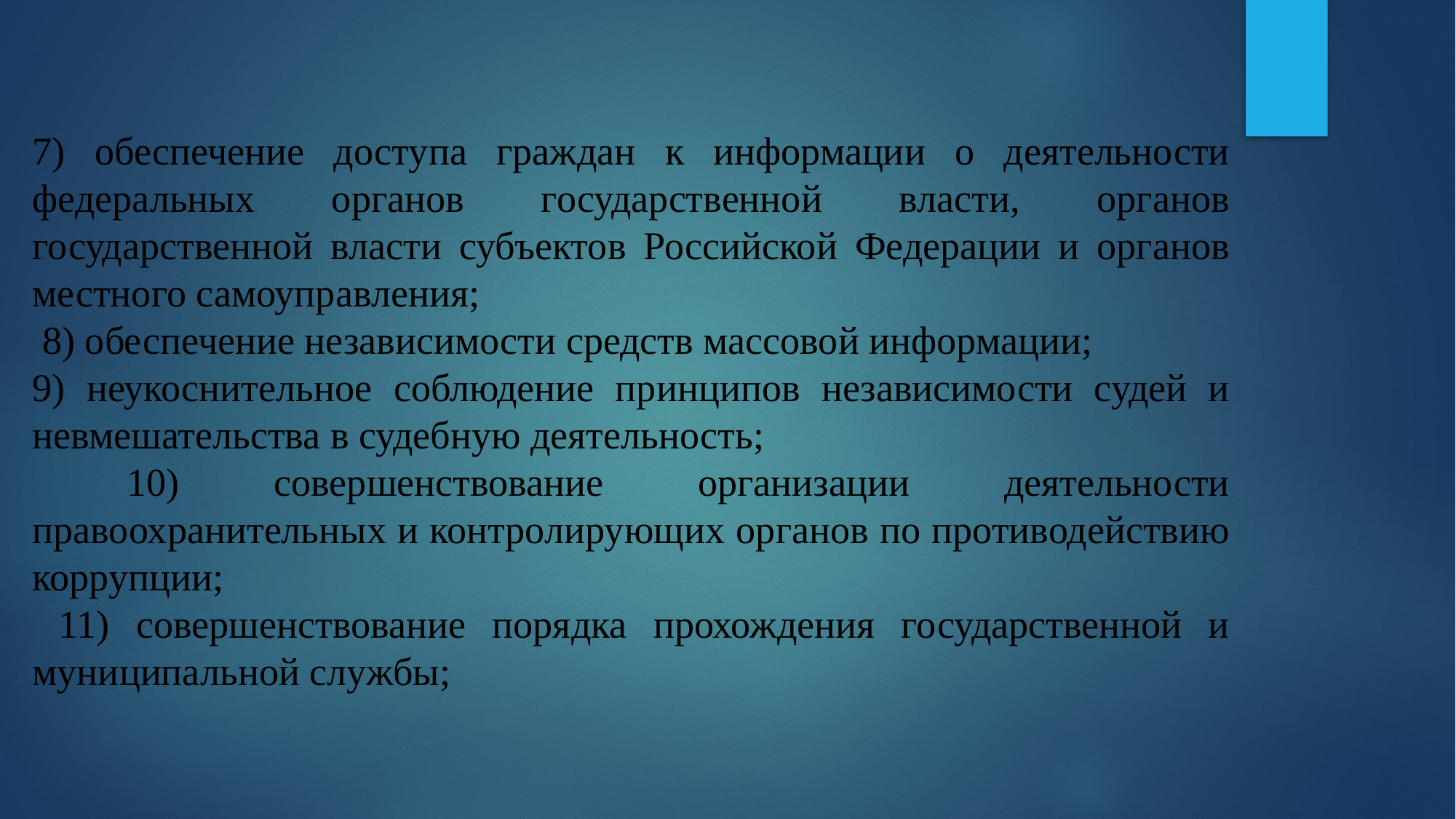

7) обеспечение доступа граждан к информации о деятельности федеральных органов государственной власти, органов государственной власти субъектов Российской Федерации и органов местного самоуправления;
 8) обеспечение независимости средств массовой информации;
9) неукоснительное соблюдение принципов независимости судей и невмешательства в судебную деятельность;
 10) совершенствование организации деятельности правоохранительных и контролирующих органов по противодействию коррупции;
 11) совершенствование порядка прохождения государственной и муниципальной службы;